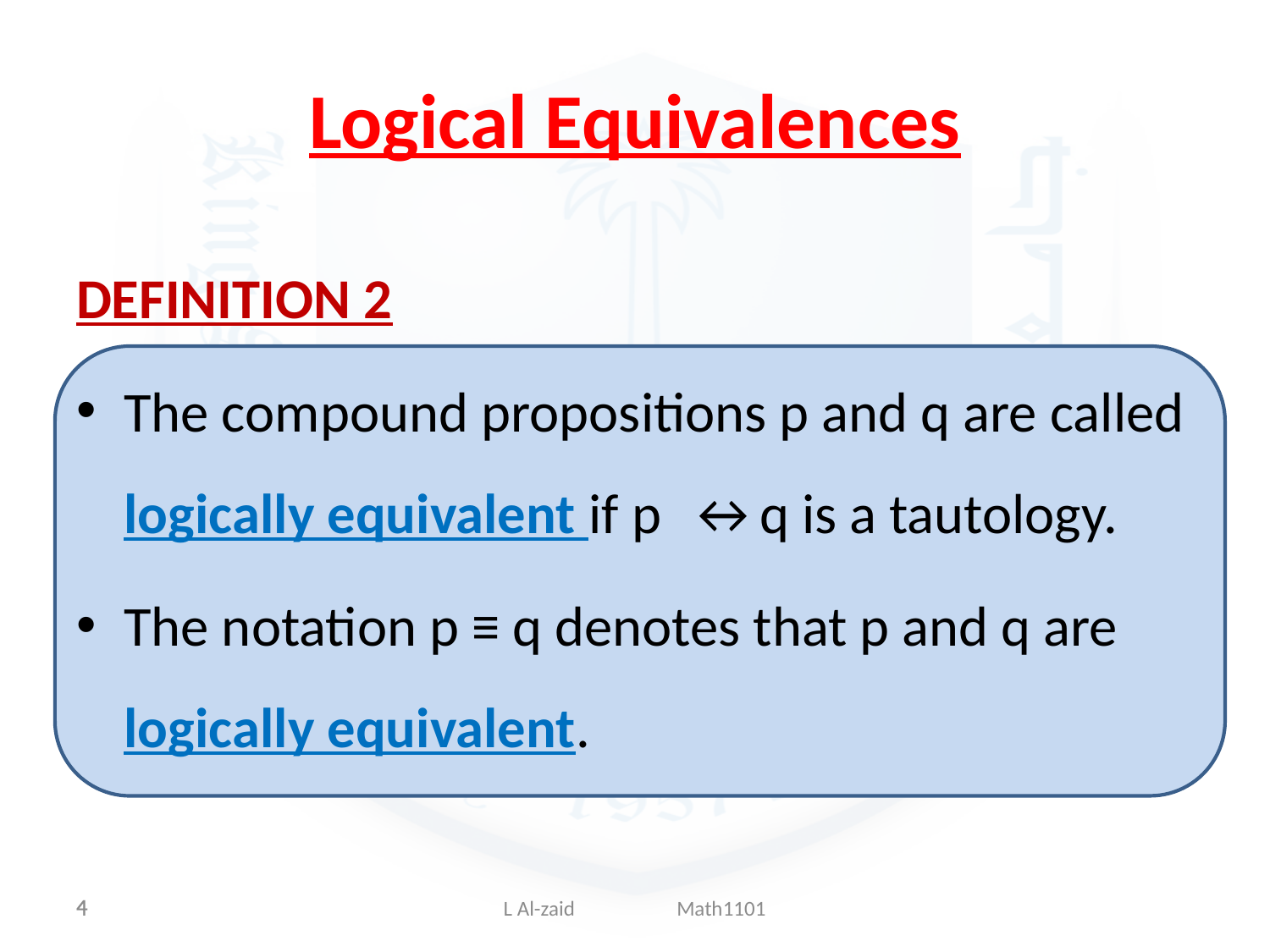

# Logical Equivalences
DEFINITION 2
The compound propositions p and q are called logically equivalent if p  ↔q is a tautology.
The notation p ≡ q denotes that p and q are logically equivalent.

4
L Al-zaid                     Math1101